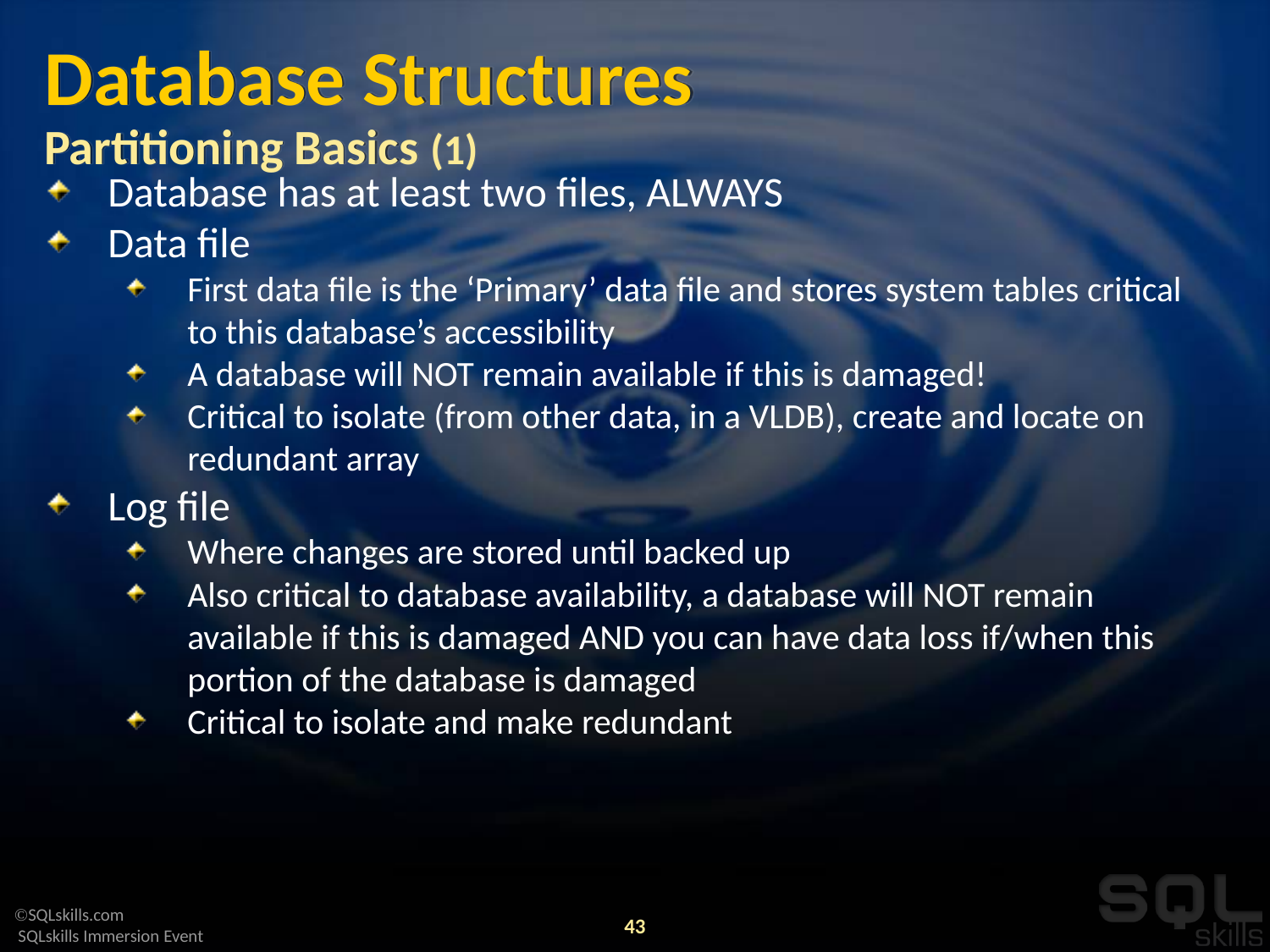

# Database Structures Partitioning Basics (1)
Database has at least two files, ALWAYS
Data file
First data file is the ‘Primary’ data file and stores system tables critical to this database’s accessibility
A database will NOT remain available if this is damaged!
Critical to isolate (from other data, in a VLDB), create and locate on redundant array
Log file
Where changes are stored until backed up
Also critical to database availability, a database will NOT remain available if this is damaged AND you can have data loss if/when this portion of the database is damaged
Critical to isolate and make redundant
43